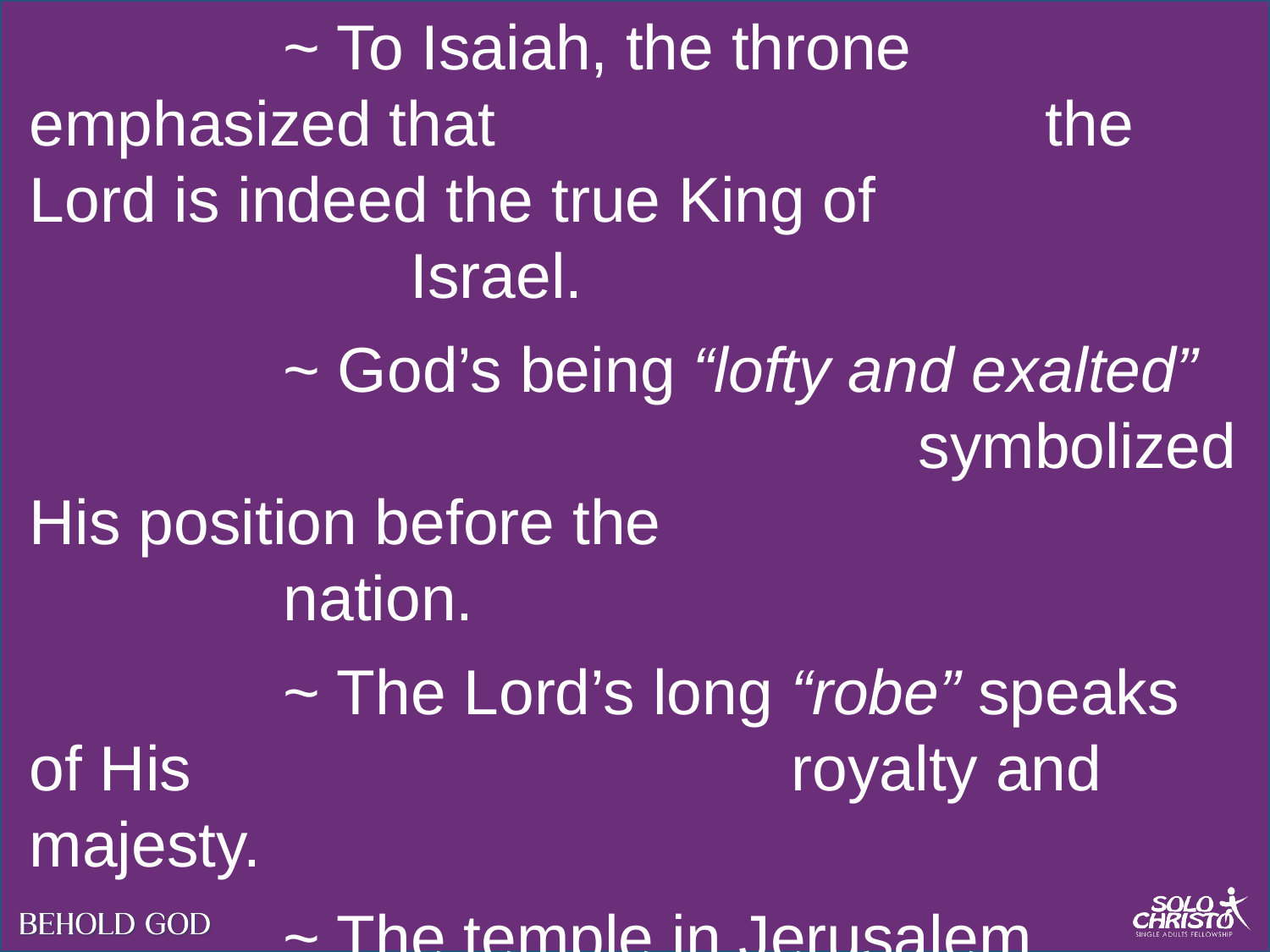

~ To Isaiah, the throne emphasized that 					the Lord is indeed the true King of 						Israel.
		~ God’s being “lofty and exalted” 							symbolized His position before the 						nation.
		~ The Lord’s long “robe” speaks of His 					royalty and majesty.
		~ The temple in Jerusalem modeled the 					temple in heaven (cf. Heb 9:24; Rev 					4:1-4).